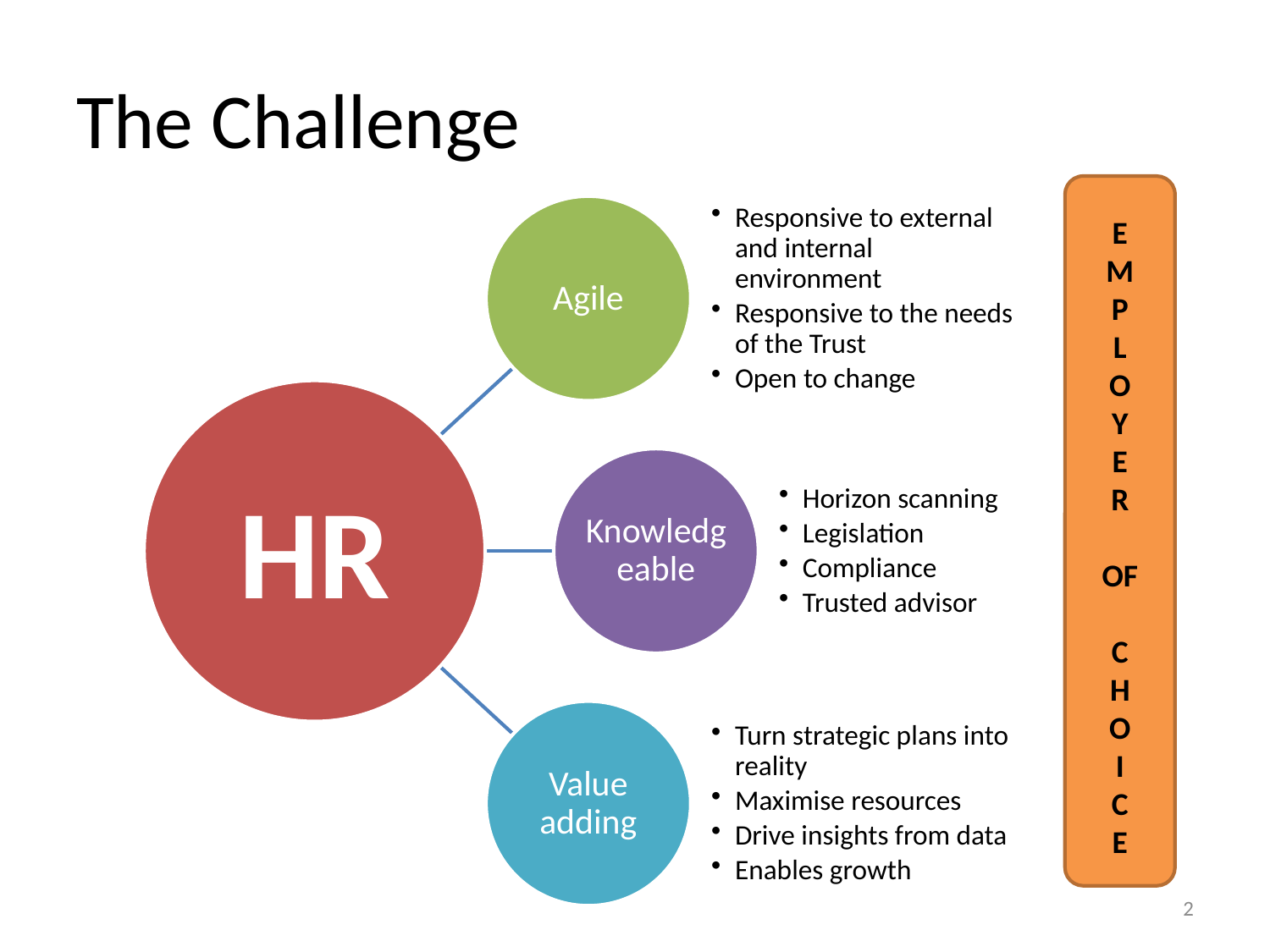

# The Challenge

Agile
Responsive to external and internal environment
Responsive to the needs of the Trust
Open to change
Knowledgeable
Horizon scanning
Legislation
Compliance
Trusted advisor
Value adding
Turn strategic plans into reality
Maximise resources
Drive insights from data
Enables growth
E
M
P
L
O
Y
E
R

OF

C
H
O
I
C
E
HR
2